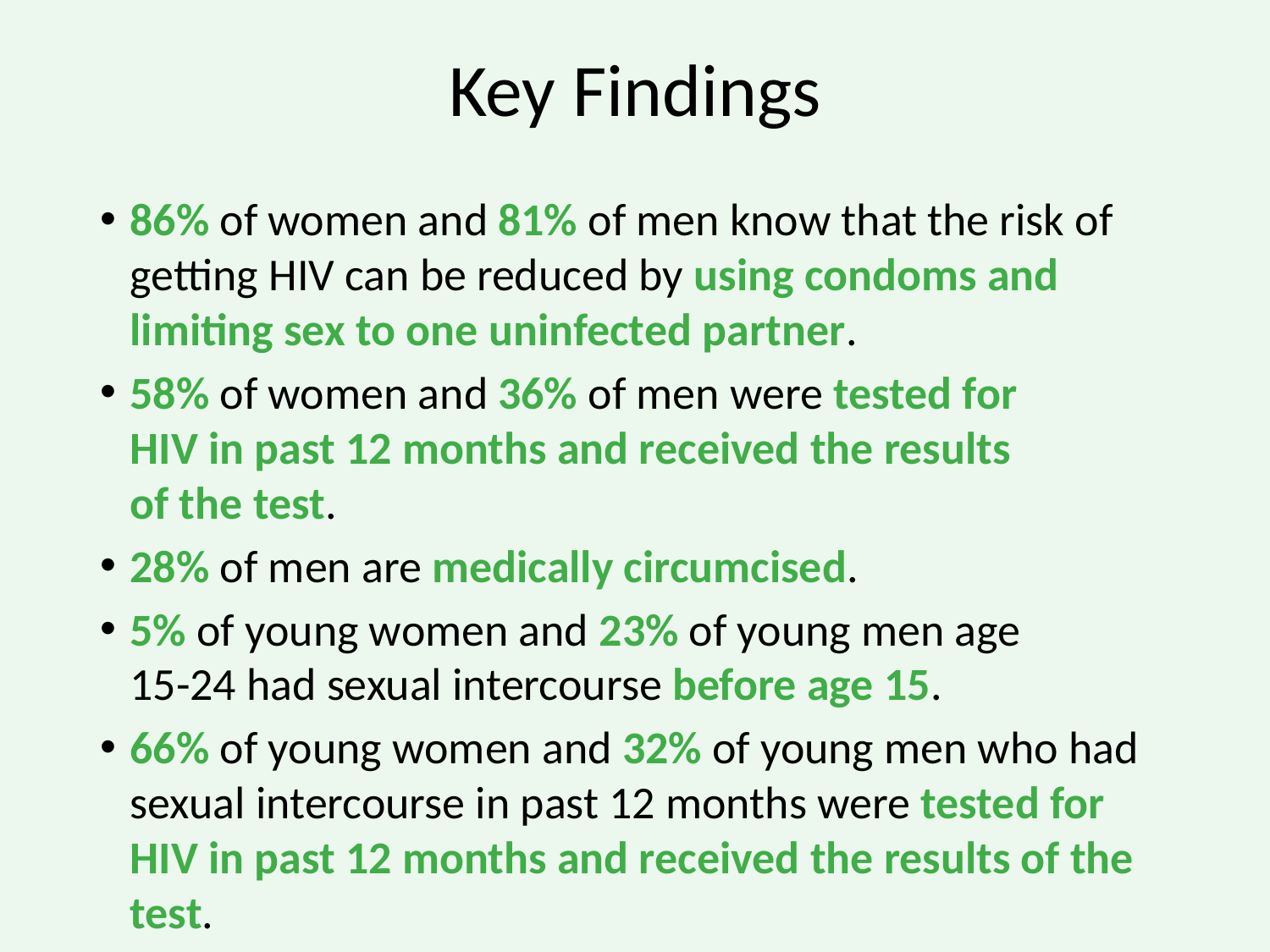

# Key Findings
86% of women and 81% of men know that the risk of getting HIV can be reduced by using condoms and limiting sex to one uninfected partner.
58% of women and 36% of men were tested for
HIV in past 12 months and received the results
of the test.
28% of men are medically circumcised.
5% of young women and 23% of young men age
15-24 had sexual intercourse before age 15.
66% of young women and 32% of young men who had sexual intercourse in past 12 months were tested for HIV in past 12 months and received the results of the test.